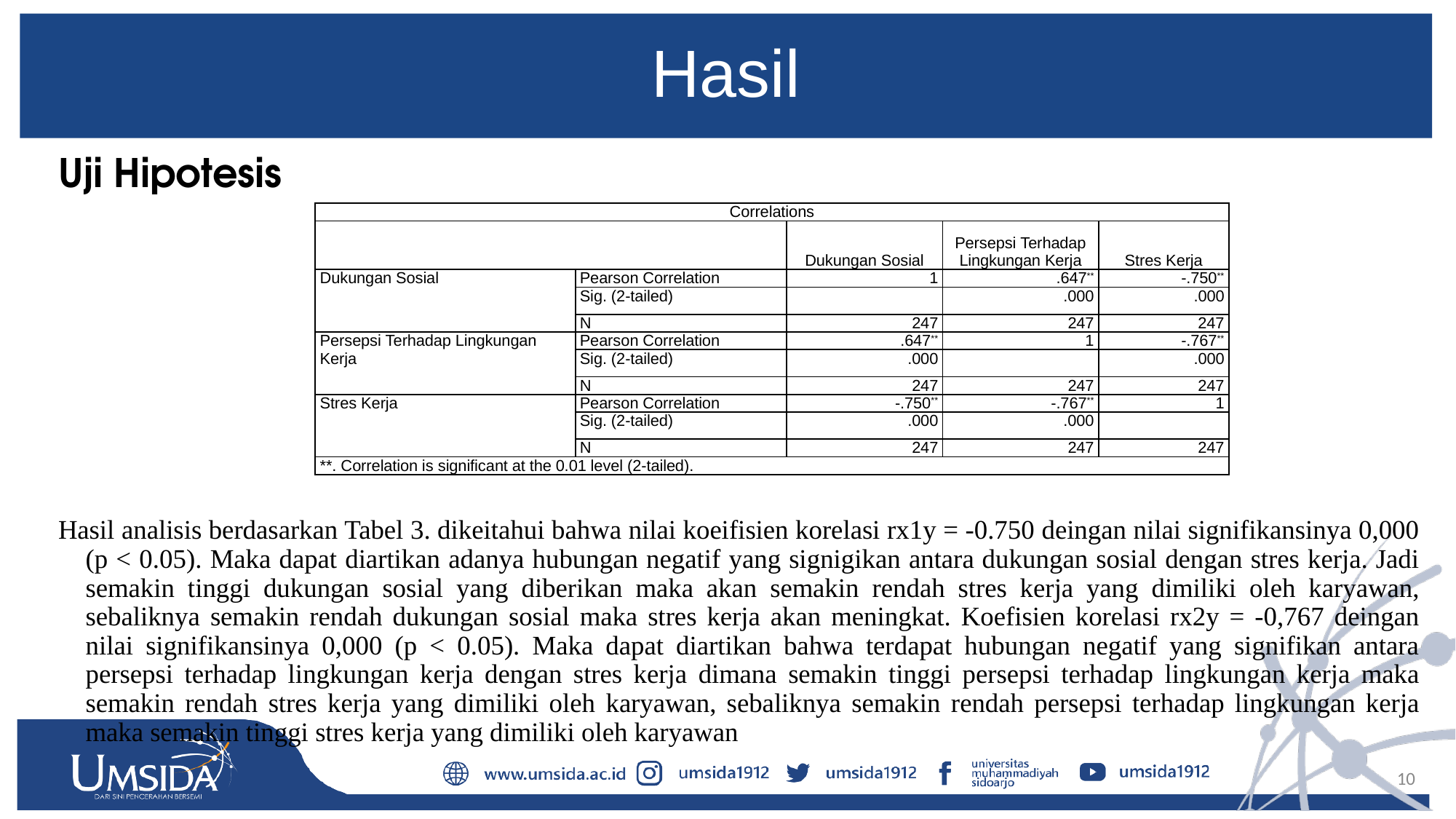

# Hasil
Uji Hipotesis

Hasil analisis berdasarkan Tabel 3. dikeitahui bahwa nilai koeifisien korelasi rx1y = -0.750 deingan nilai signifikansinya 0,000 (p < 0.05). Maka dapat diartikan adanya hubungan negatif yang signigikan antara dukungan sosial dengan stres kerja. Jadi semakin tinggi dukungan sosial yang diberikan maka akan semakin rendah stres kerja yang dimiliki oleh karyawan, sebaliknya semakin rendah dukungan sosial maka stres kerja akan meningkat. Koefisien korelasi rx2y = -0,767 deingan nilai signifikansinya 0,000 (p < 0.05). Maka dapat diartikan bahwa terdapat hubungan negatif yang signifikan antara persepsi terhadap lingkungan kerja dengan stres kerja dimana semakin tinggi persepsi terhadap lingkungan kerja maka semakin rendah stres kerja yang dimiliki oleh karyawan, sebaliknya semakin rendah persepsi terhadap lingkungan kerja maka semakin tinggi stres kerja yang dimiliki oleh karyawan
| Correlations |  |  |  |  |
| --- | --- | --- | --- | --- |
|  |  | Dukungan Sosial | Persepsi Terhadap Lingkungan Kerja | Stres Kerja |
| Dukungan Sosial | Pearson Correlation | 1 | .647\*\* | -.750\*\* |
|  | Sig. (2-tailed) |  | .000 | .000 |
|  | N | 247 | 247 | 247 |
| Persepsi Terhadap Lingkungan Kerja | Pearson Correlation | .647\*\* | 1 | -.767\*\* |
|  | Sig. (2-tailed) | .000 |  | .000 |
|  | N | 247 | 247 | 247 |
| Stres Kerja | Pearson Correlation | -.750\*\* | -.767\*\* | 1 |
|  | Sig. (2-tailed) | .000 | .000 |  |
|  | N | 247 | 247 | 247 |
| \*\*. Correlation is significant at the 0.01 level (2-tailed). |  |  |  |  |